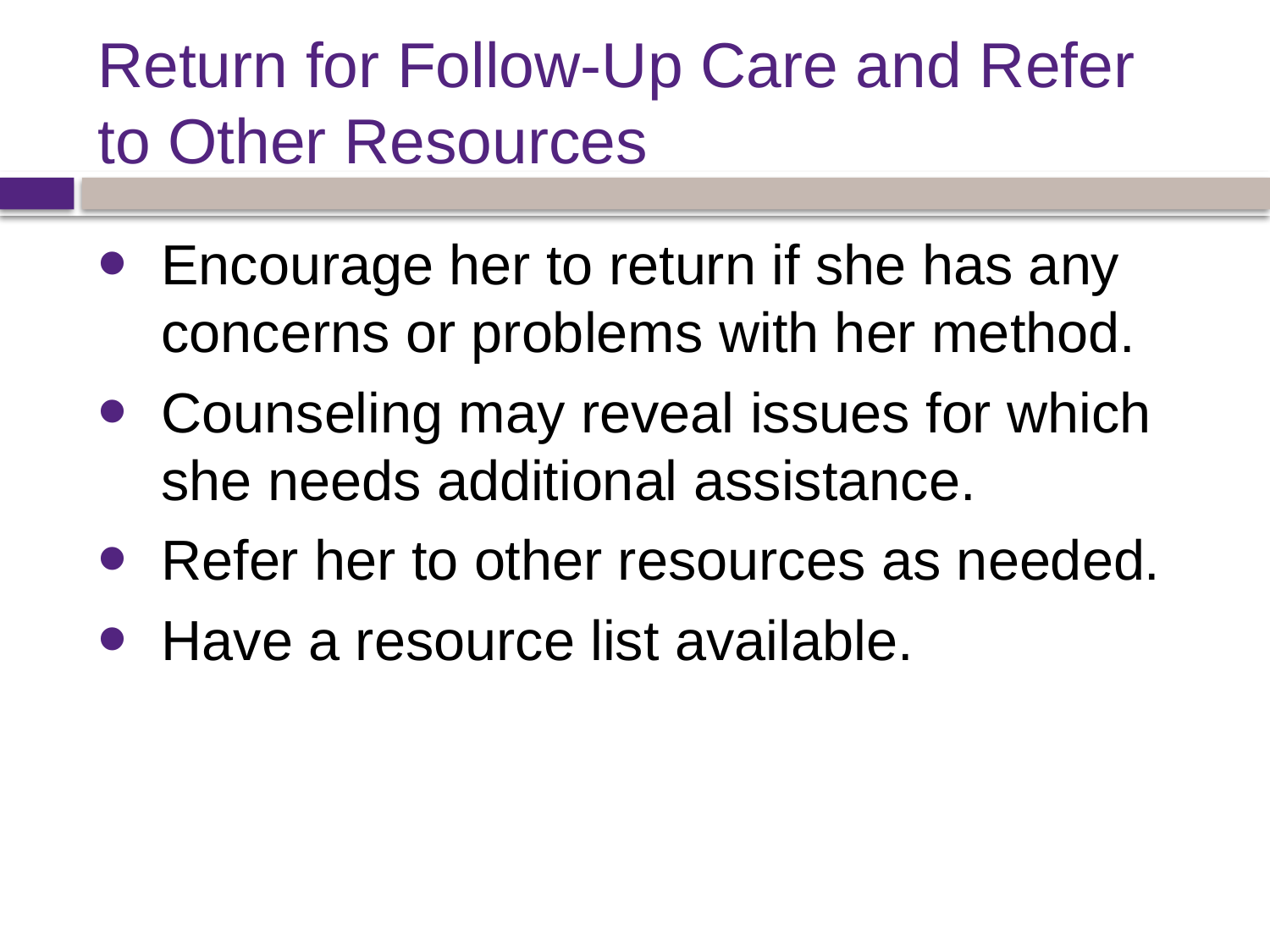

# Return for Follow-Up Care and Refer to Other Resources
Encourage her to return if she has any concerns or problems with her method.
Counseling may reveal issues for which she needs additional assistance.
Refer her to other resources as needed.
Have a resource list available.